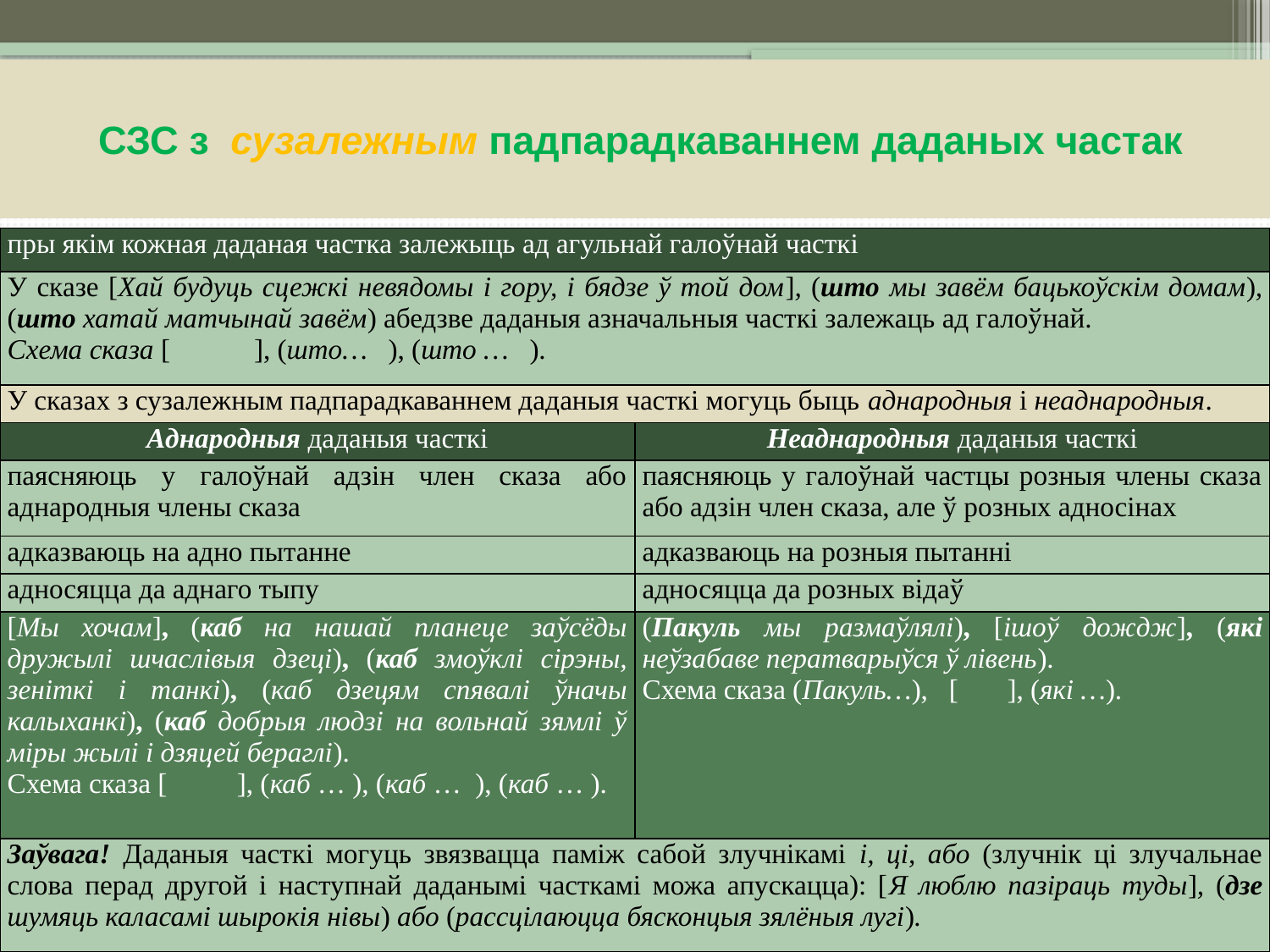

# СЗС з  сузалежным падпарадкаваннем даданых частак
| пры якім кожная даданая частка залежыць ад агульнай галоўнай часткі |  |
| --- | --- |
| У сказе [Хай будуць сцежкі невядомы і гору, і бядзе ў той дом], (што мы завём бацькоўскім домам), (што хатай матчынай завём) абедзве даданыя азначальныя часткі залежаць ад галоўнай. Схема сказа [ ], (што… ), (што … ). |  |
| У сказах з сузалежным падпарадкаваннем даданыя часткі могуць быць аднародныя і неаднародныя. |  |
| Аднародныя даданыя часткі | Неаднародныя даданыя часткі |
| паясняюць у галоўнай адзін член сказа або аднародныя члены сказа | паясняюць у галоўнай частцы розныя члены сказа або адзін член сказа, але ў розных адносінах |
| адказваюць на адно пытанне | адказваюць на розныя пытанні |
| адносяцца да аднаго тыпу | адносяцца да розных відаў |
| [Мы хочам], (каб на нашай планеце заўсёды дружылі шчаслівыя дзеці), (каб змоўклі сірэны, зеніткі і танкі), (каб дзецям спявалі ўначы калыханкі), (каб добрыя людзі на вольнай зямлі ў міры жылі і дзяцей бераглі). Схема сказа [ ], (каб … ), (каб … ), (каб … ). | (Пакуль мы размаўлялі), [ішоў дождж], (які неўзабаве ператварыўся ў лівень). Схема сказа (Пакуль…), [ ], (які …). |
| Заўвага! Даданыя часткі могуць звязвацца паміж сабой злучнікамі і, ці, або (злучнік ці злучальнае слова перад другой і наступнай даданымі часткамі можа апускацца): [Я люблю пазіраць туды], (дзе шумяць каласамі шырокія нівы) або (рассцілаюцца бясконцыя зялёныя лугі). |  |